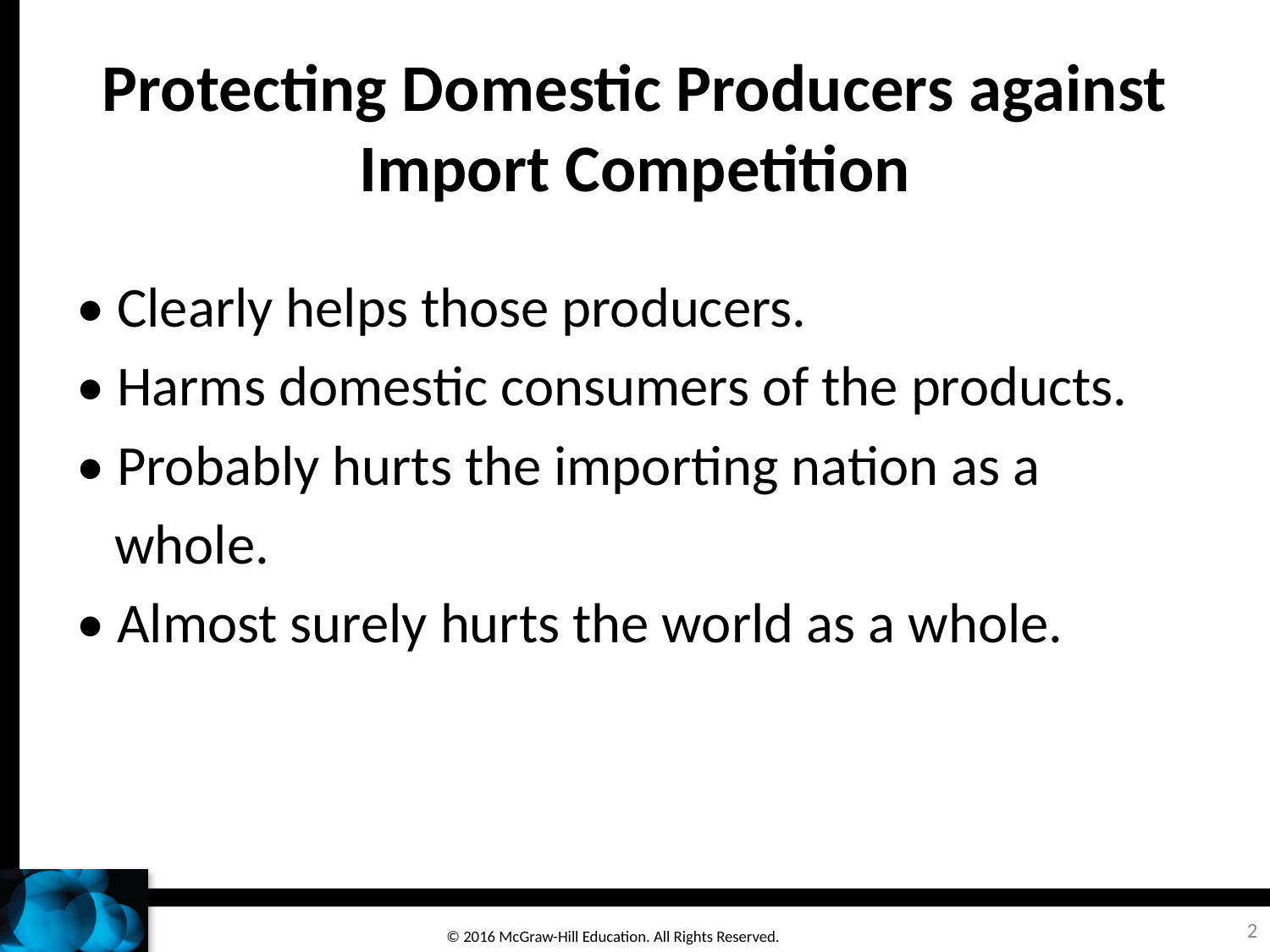

# Protecting Domestic Producers against Import Competition
• Clearly helps those producers.
• Harms domestic consumers of the products.
• Probably hurts the importing nation as a
   whole.
• Almost surely hurts the world as a whole.
2
© 2016 McGraw-Hill Education. All Rights Reserved.